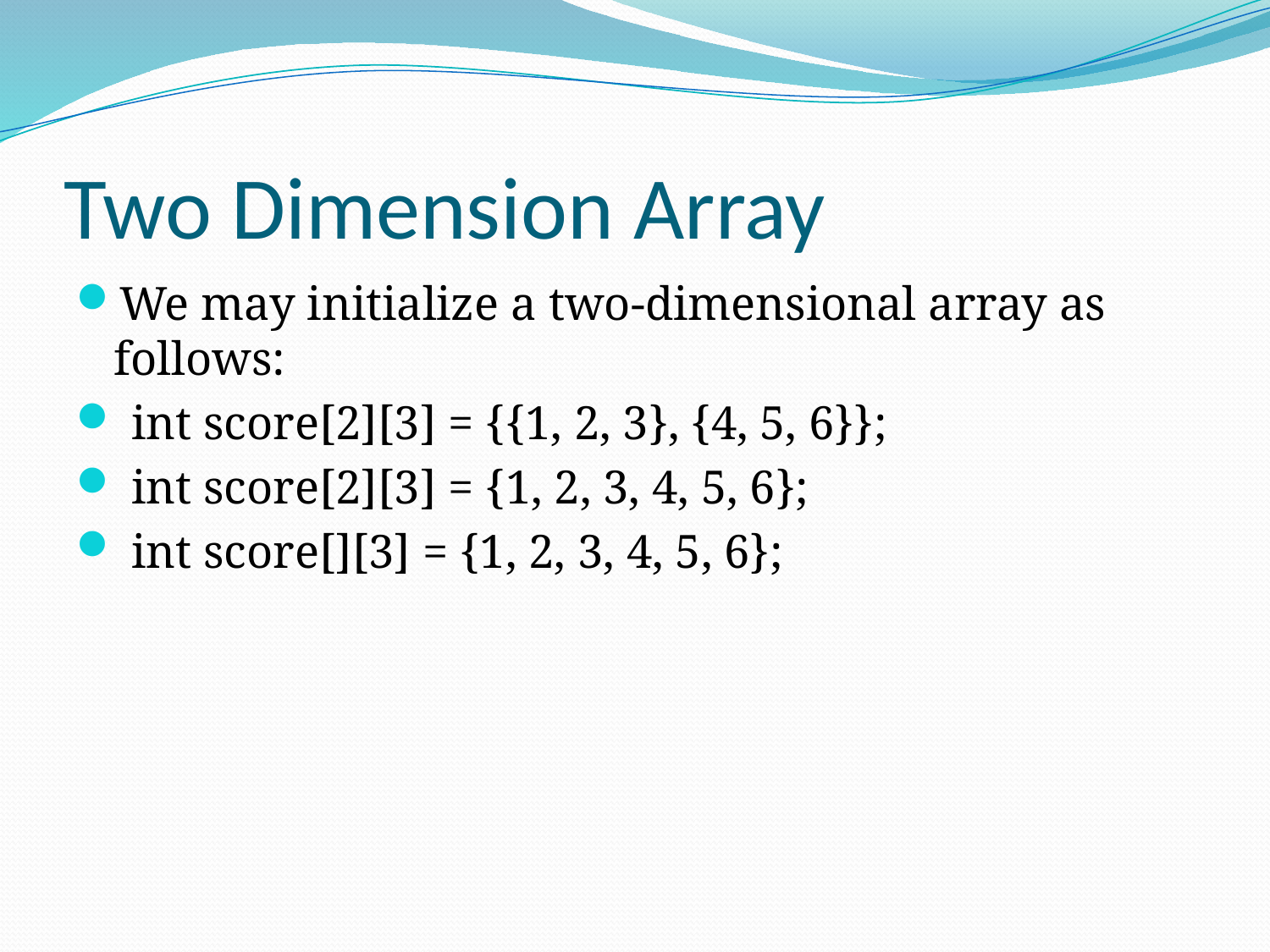

# Two Dimension Array
We may initialize a two-dimensional array as follows:
 int score[2][3] = {{1, 2, 3}, {4, 5, 6}};
 int score[2][3] = {1, 2, 3, 4, 5, 6};
 int score[][3] = {1, 2, 3, 4, 5, 6};